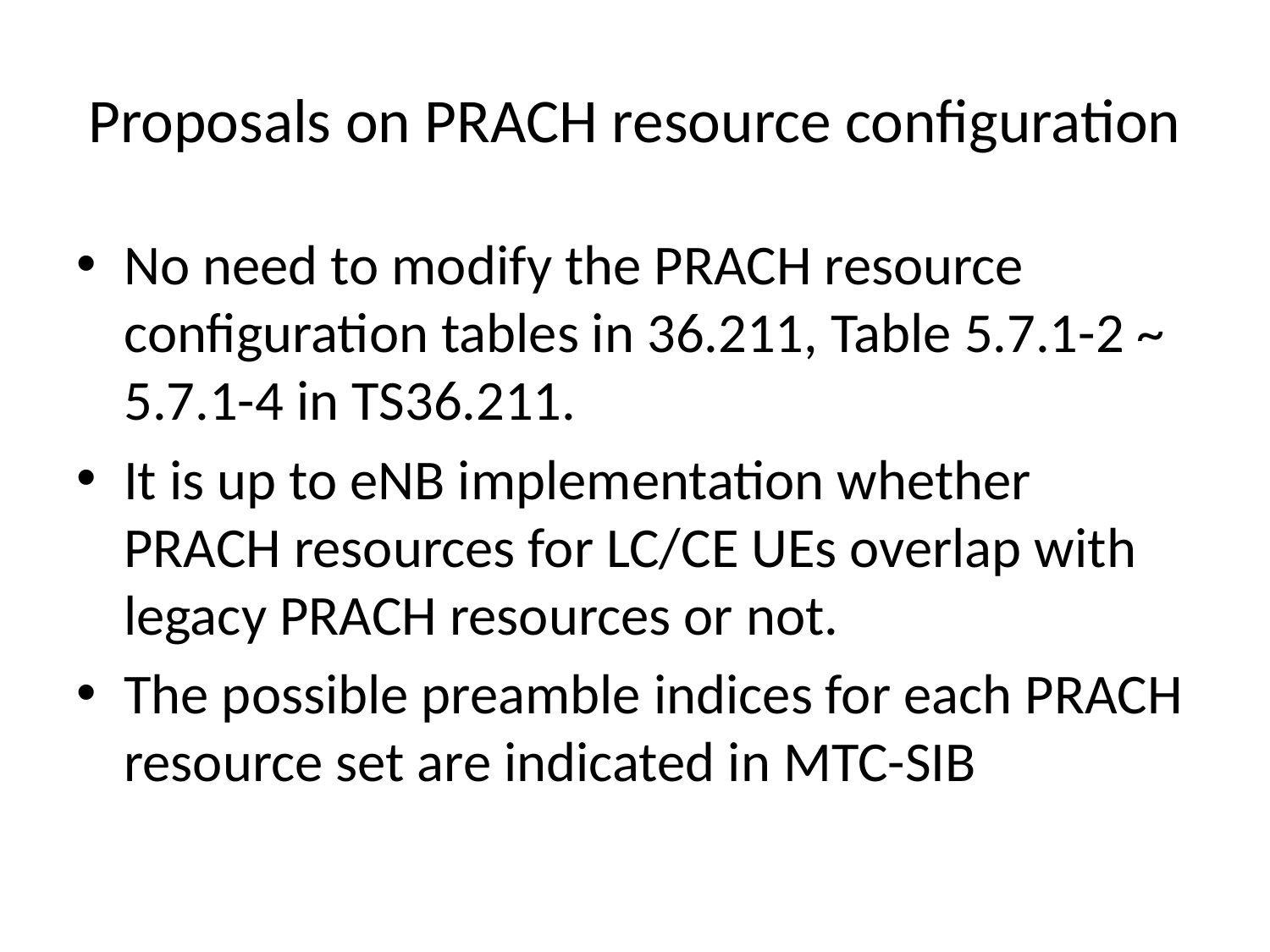

# Proposals on PRACH resource configuration
No need to modify the PRACH resource configuration tables in 36.211, Table 5.7.1-2 ~ 5.7.1-4 in TS36.211.
It is up to eNB implementation whether PRACH resources for LC/CE UEs overlap with legacy PRACH resources or not.
The possible preamble indices for each PRACH resource set are indicated in MTC-SIB